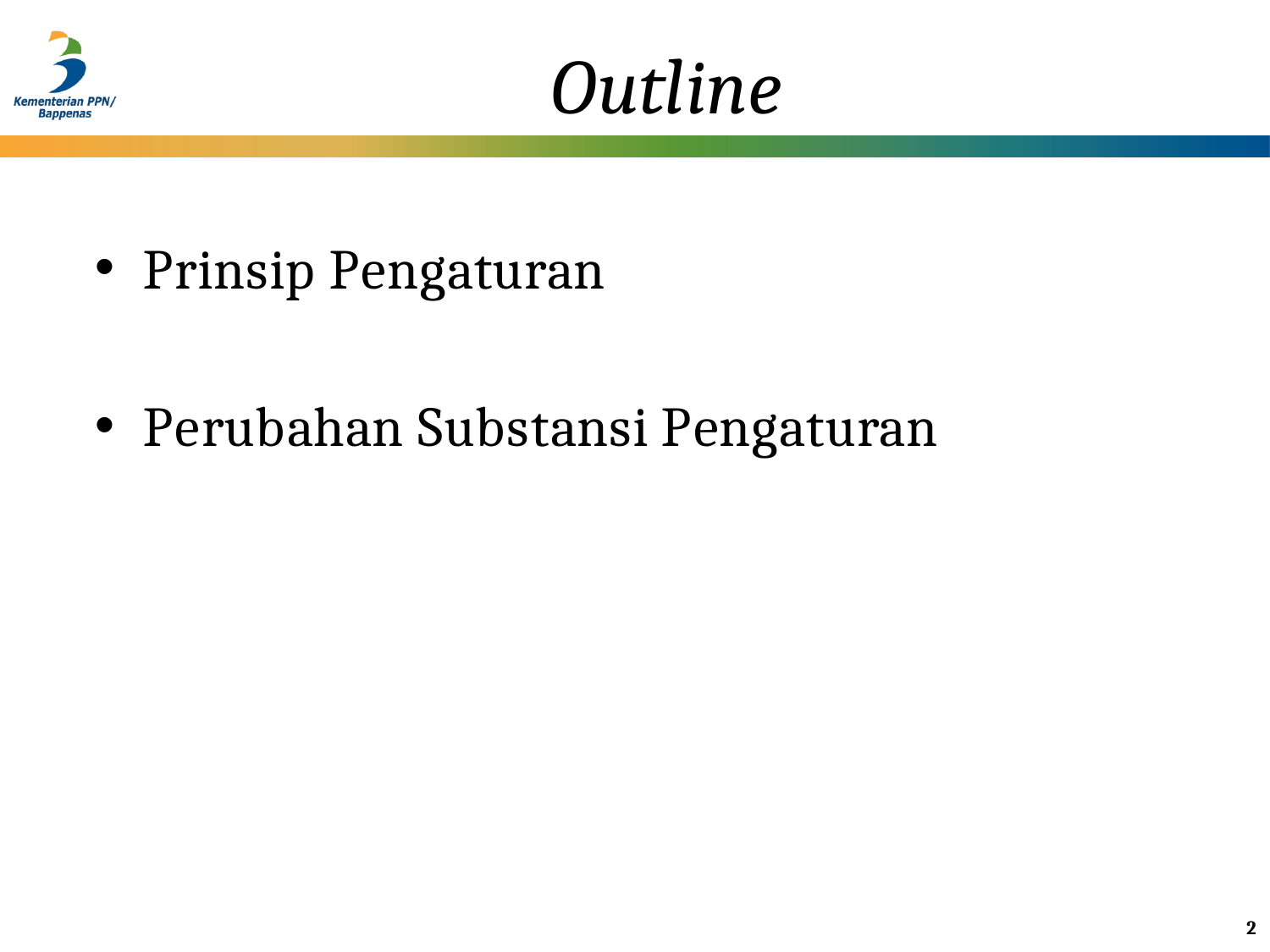

# Outline
Prinsip Pengaturan

Perubahan Substansi Pengaturan

2